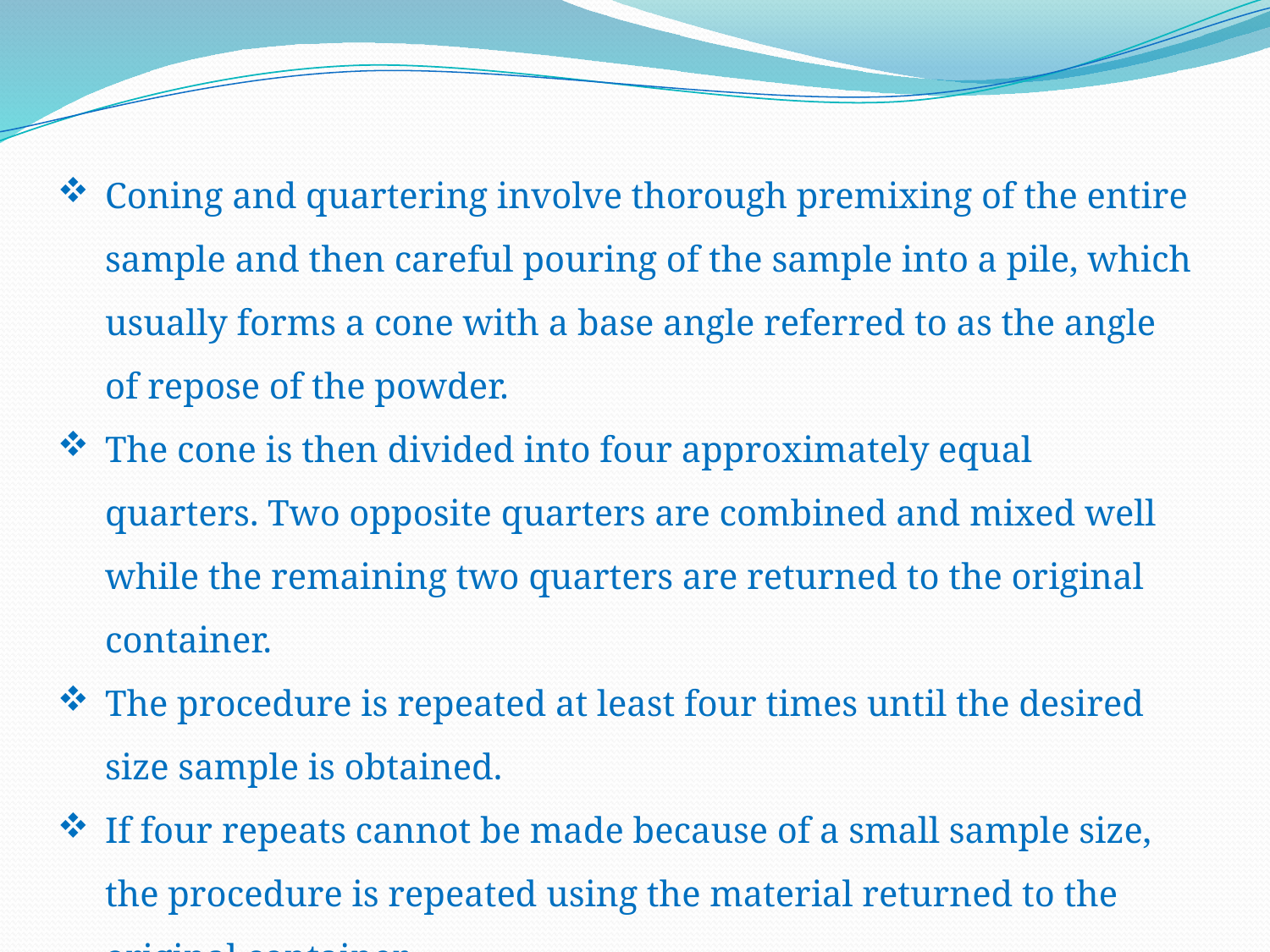

Coning and quartering involve thorough premixing of the entire sample and then careful pouring of the sample into a pile, which usually forms a cone with a base angle referred to as the angle of repose of the powder.
The cone is then divided into four approximately equal quarters. Two opposite quarters are combined and mixed well while the re­maining two quarters are returned to the original container.
The procedure is repeated at least four times until the desired size sam­ple is obtained.
If four repeats cannot be made because of a small sample size, the pro­cedure is repeated using the material returned to the original container